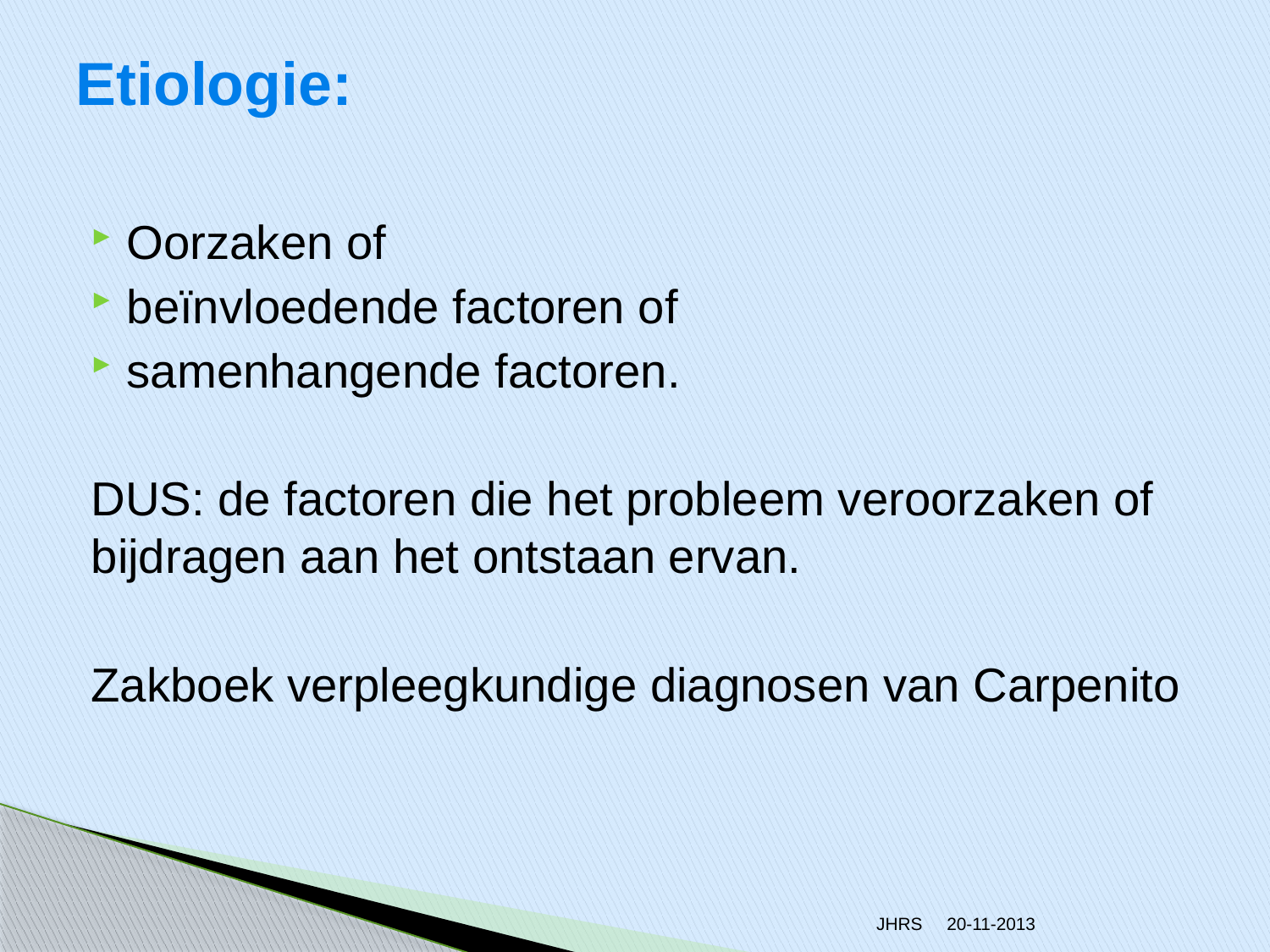

# Etiologie:
Oorzaken of
beïnvloedende factoren of
samenhangende factoren.

DUS: de factoren die het probleem veroorzaken of bijdragen aan het ontstaan ervan.

Zakboek verpleegkundige diagnosen van Carpenito

JHRS
20-11-2013